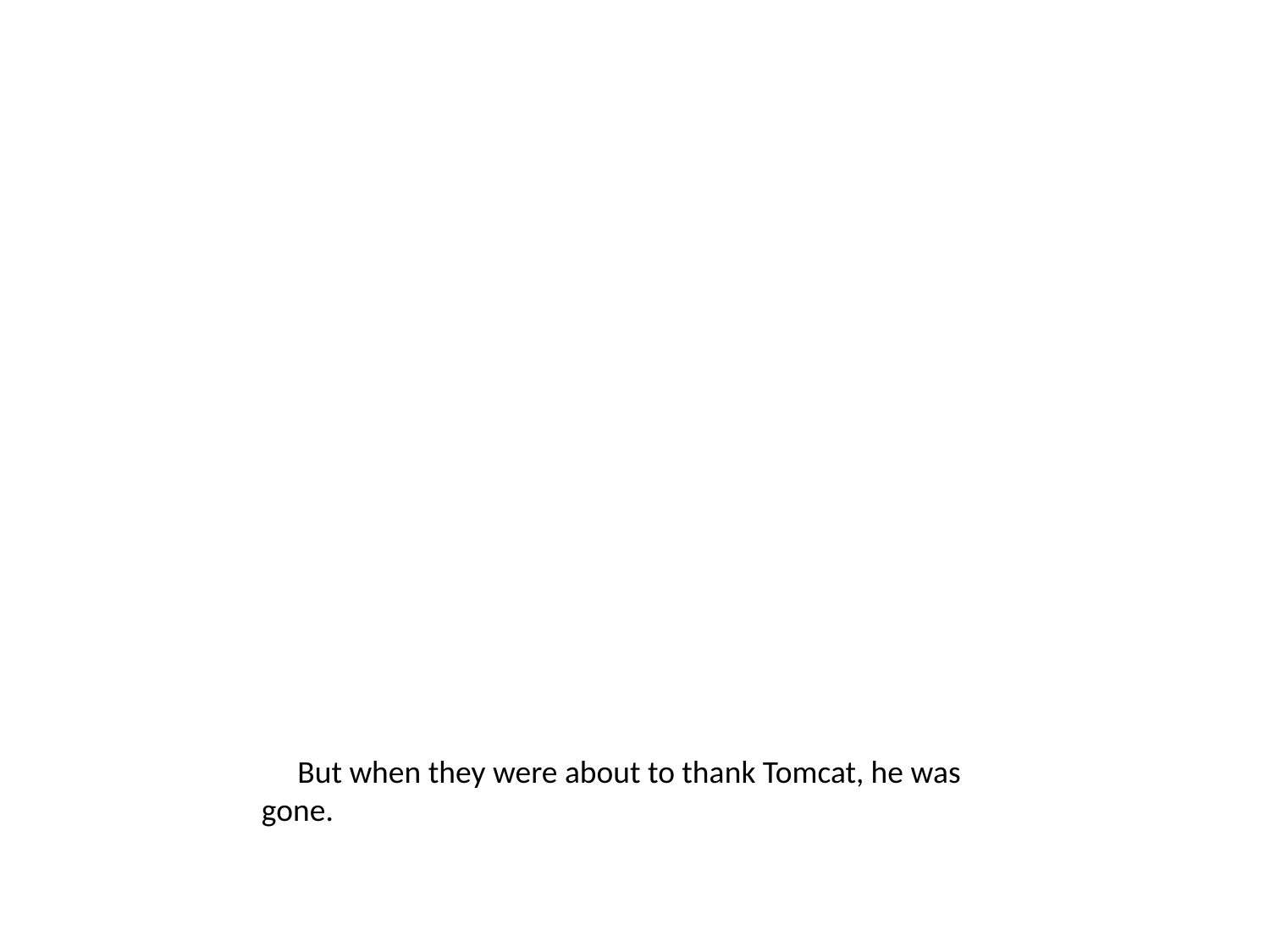

#
     But when they were about to thank Tomcat, he was gone.